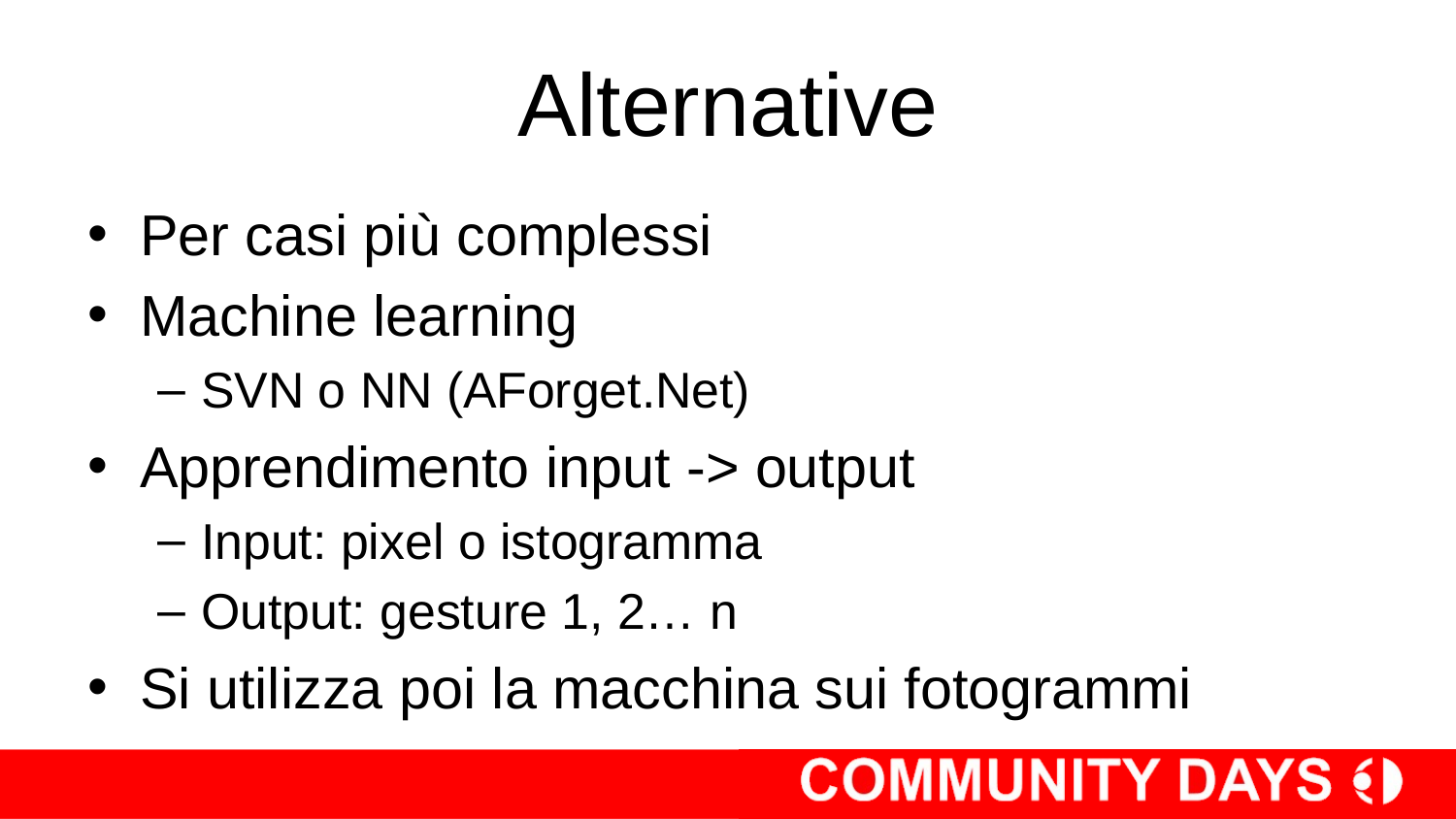

# Alternative
Per casi più complessi
Machine learning
SVN o NN (AForget.Net)
Apprendimento input -> output
Input: pixel o istogramma
Output: gesture 1, 2… n
Si utilizza poi la macchina sui fotogrammi